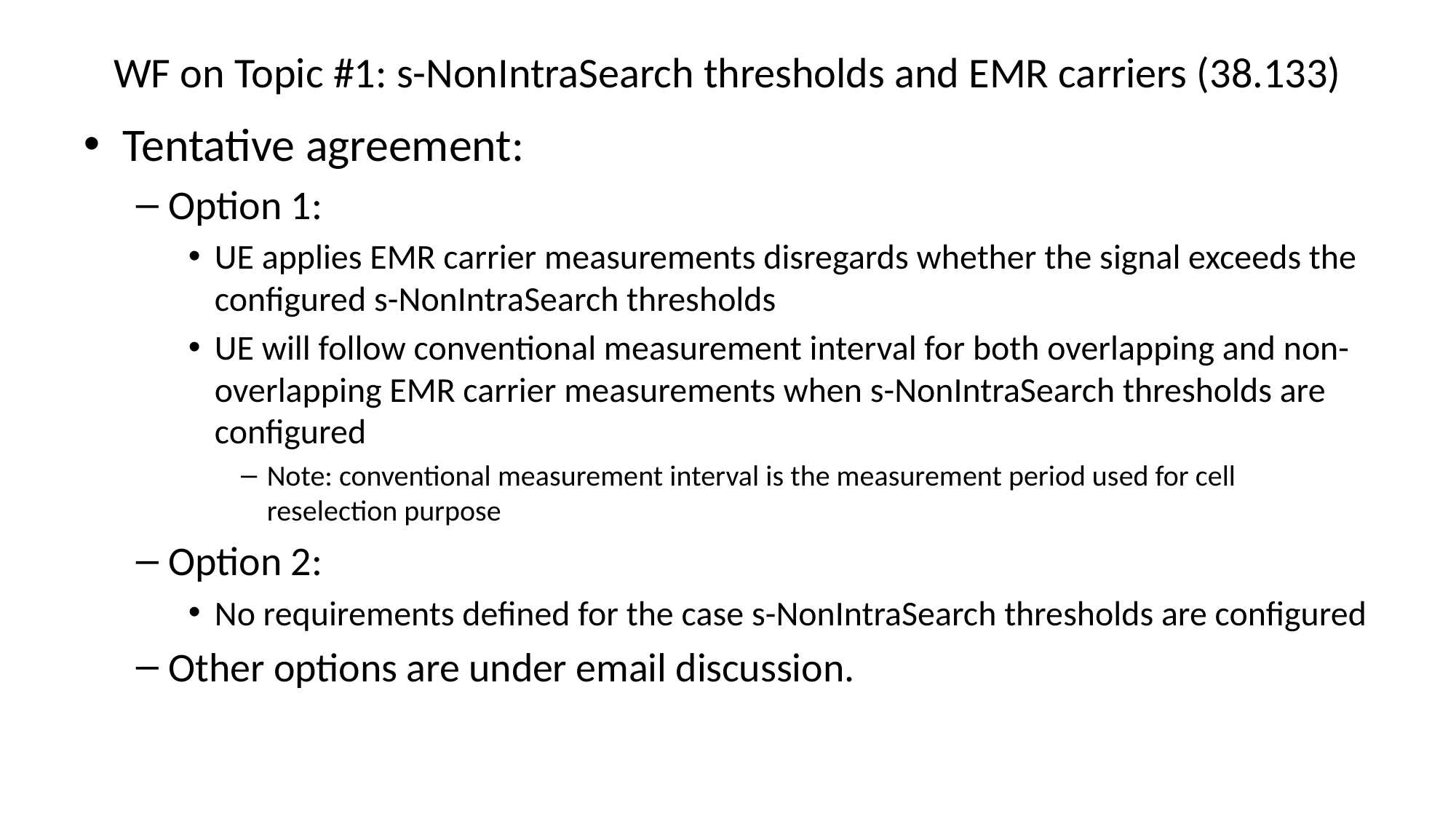

# WF on Topic #1: s-NonIntraSearch thresholds and EMR carriers (38.133)
Tentative agreement:
Option 1:
UE applies EMR carrier measurements disregards whether the signal exceeds the configured s-NonIntraSearch thresholds
UE will follow conventional measurement interval for both overlapping and non-overlapping EMR carrier measurements when s-NonIntraSearch thresholds are configured
Note: conventional measurement interval is the measurement period used for cell reselection purpose
Option 2:
No requirements defined for the case s-NonIntraSearch thresholds are configured
Other options are under email discussion.